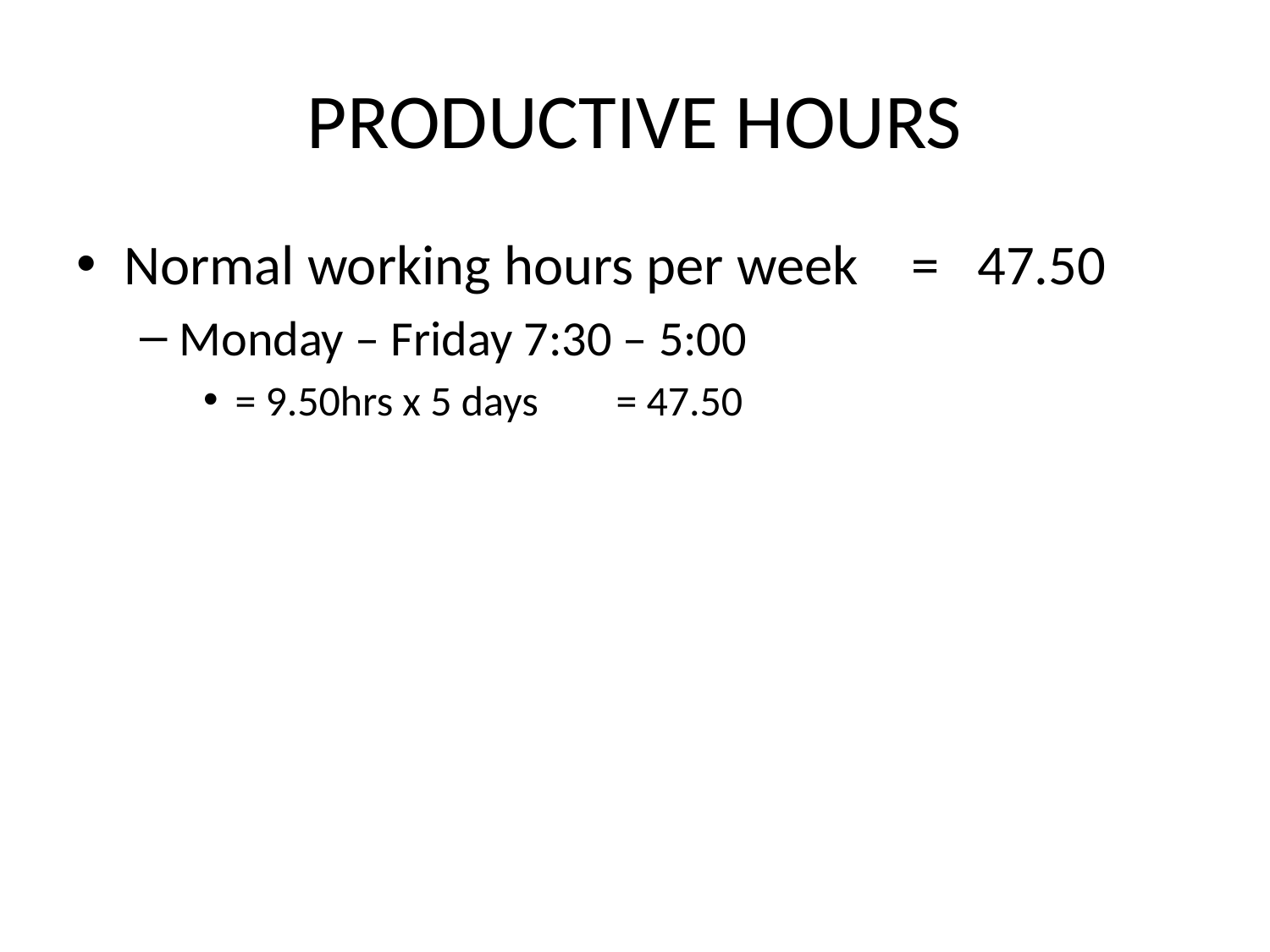

# PRODUCTIVE HOURS
Normal working hours per week	  =   47.50
Monday – Friday 7:30 – 5:00
= 9.50hrs x 5 days  	= 47.50